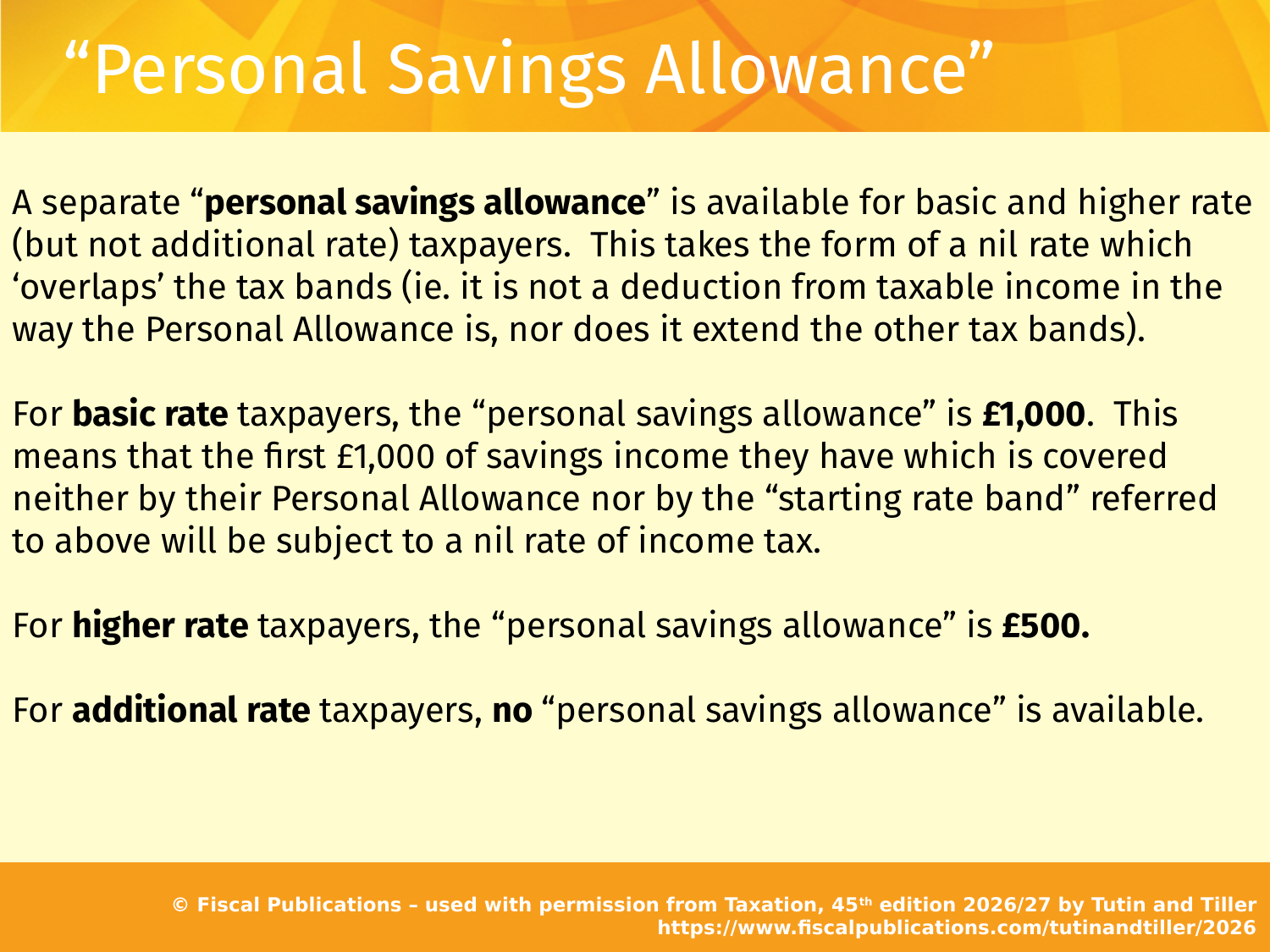

# “Personal Savings Allowance”

A separate “personal savings allowance” is available for basic and higher rate (but not additional rate) taxpayers.  This takes the form of a nil rate which ‘overlaps’ the tax bands (ie. it is not a deduction from taxable income in the way the Personal Allowance is, nor does it extend the other tax bands).

For basic rate taxpayers, the “personal savings allowance” is £1,000.  This means that the first £1,000 of savings income they have which is covered neither by their Personal Allowance nor by the “starting rate band” referred to above will be subject to a nil rate of income tax.

For higher rate taxpayers, the “personal savings allowance” is £500.

For additional rate taxpayers, no “personal savings allowance” is available.